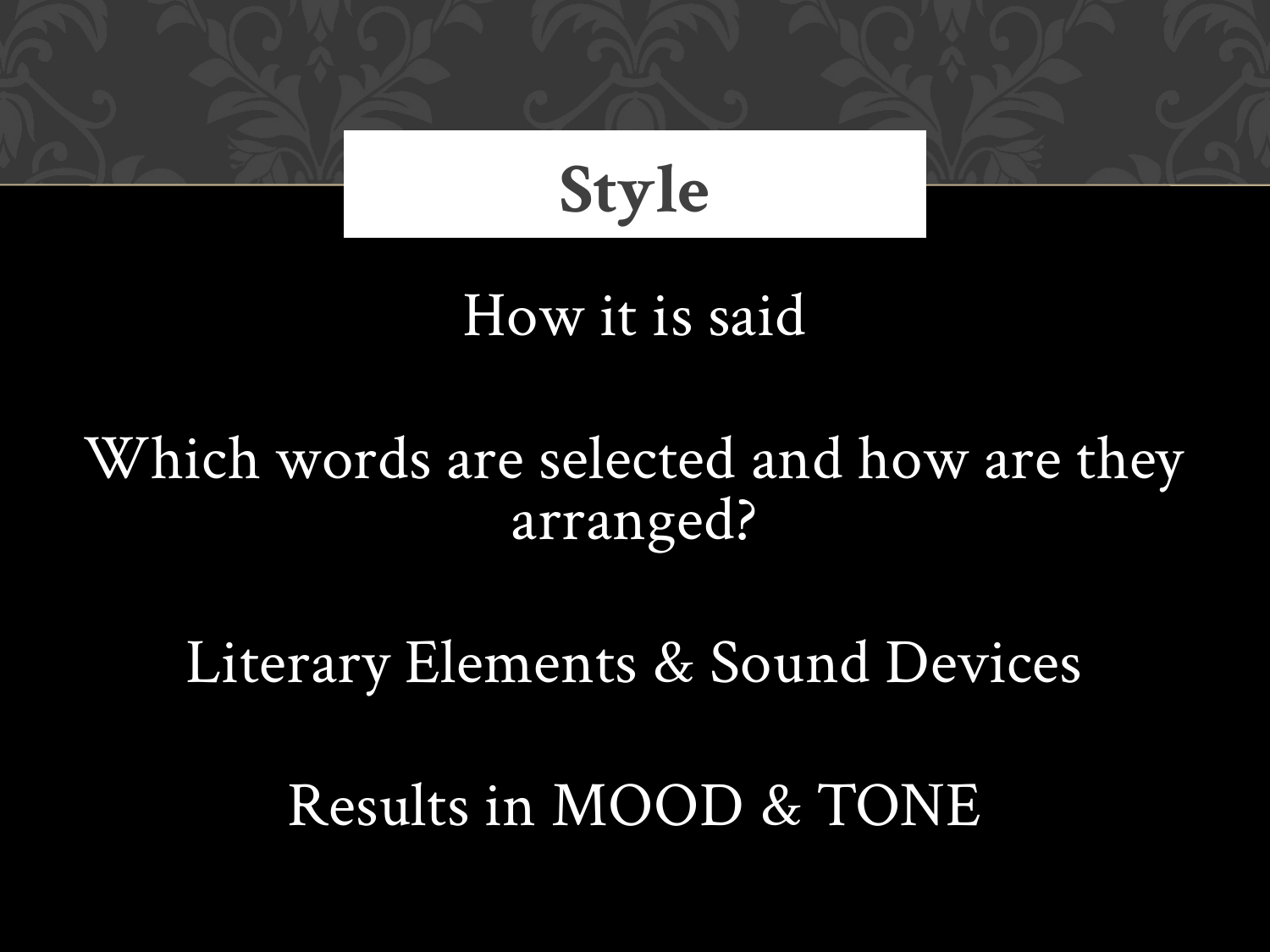

How it is said

Which words are selected and how are they arranged?

Literary Elements & Sound Devices

Results in MOOD & TONE
# Style